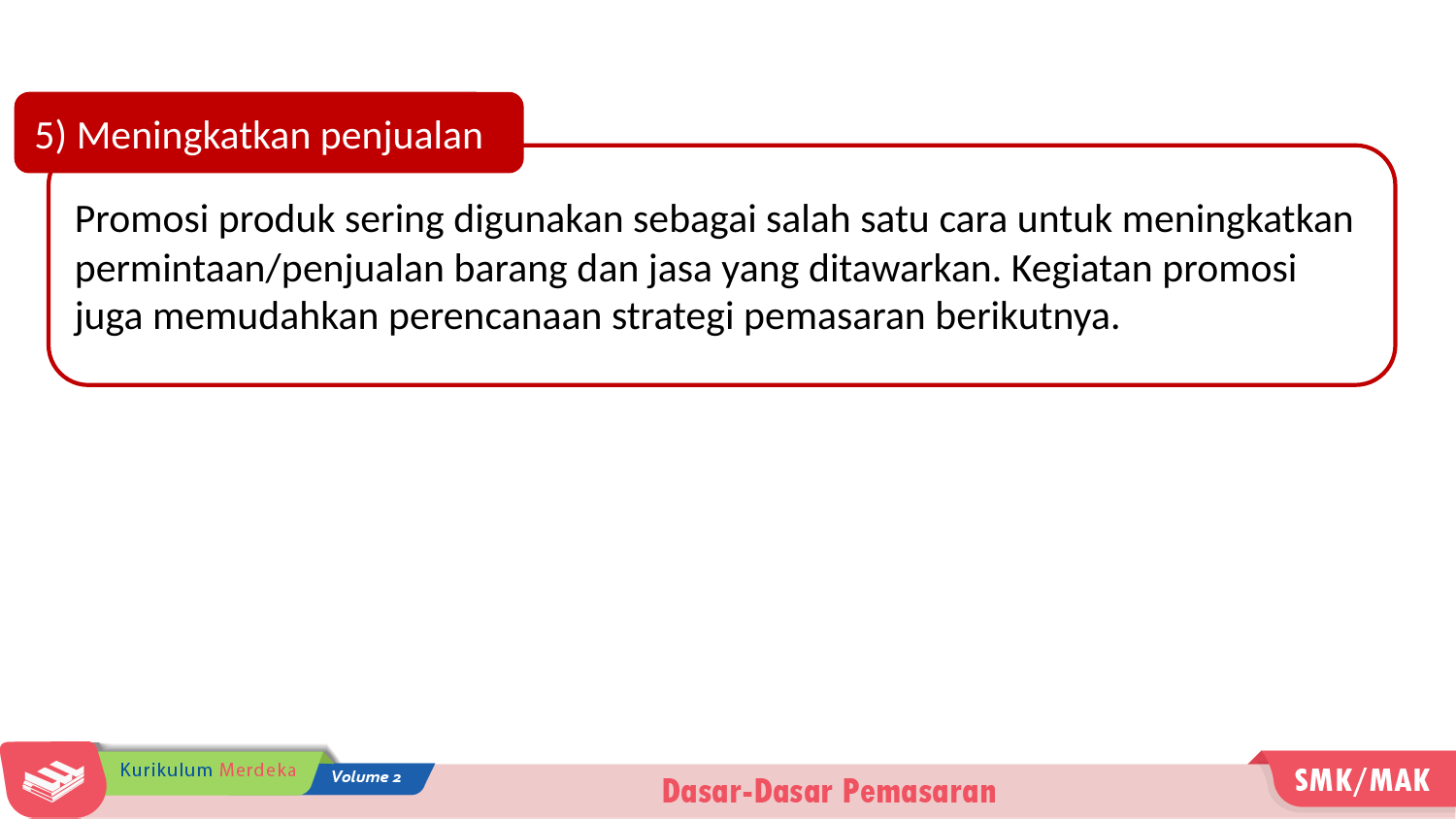

5) Meningkatkan penjualan
Promosi produk sering digunakan sebagai salah satu cara untuk meningkatkan permintaan/penjualan barang dan jasa yang ditawarkan. Kegiatan promosi juga memudahkan perencanaan strategi pemasaran berikutnya.